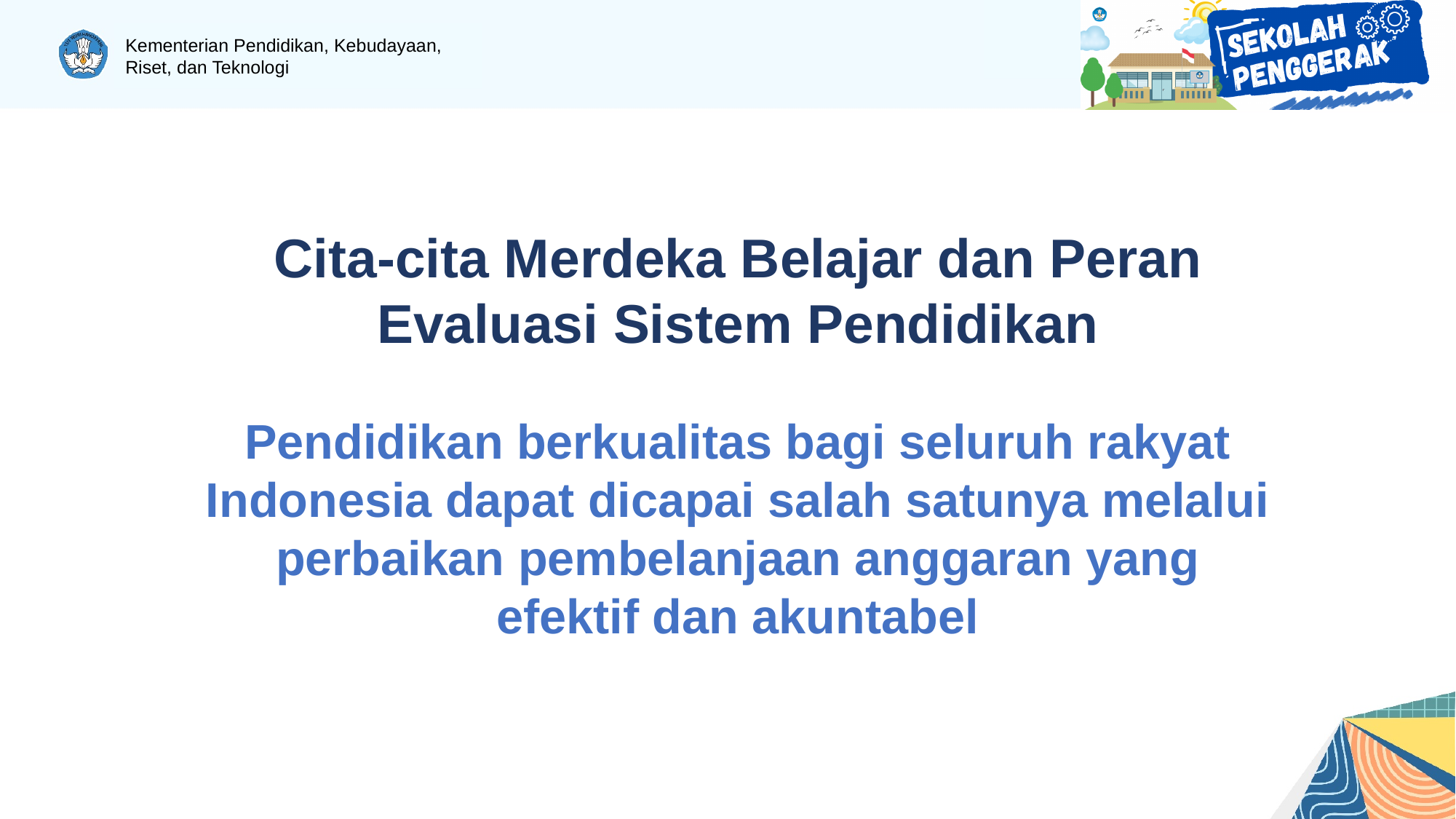

# Cita-cita Merdeka Belajar dan Peran Evaluasi Sistem Pendidikan
Pendidikan berkualitas bagi seluruh rakyat Indonesia dapat dicapai salah satunya melalui perbaikan pembelanjaan anggaran yang efektif dan akuntabel